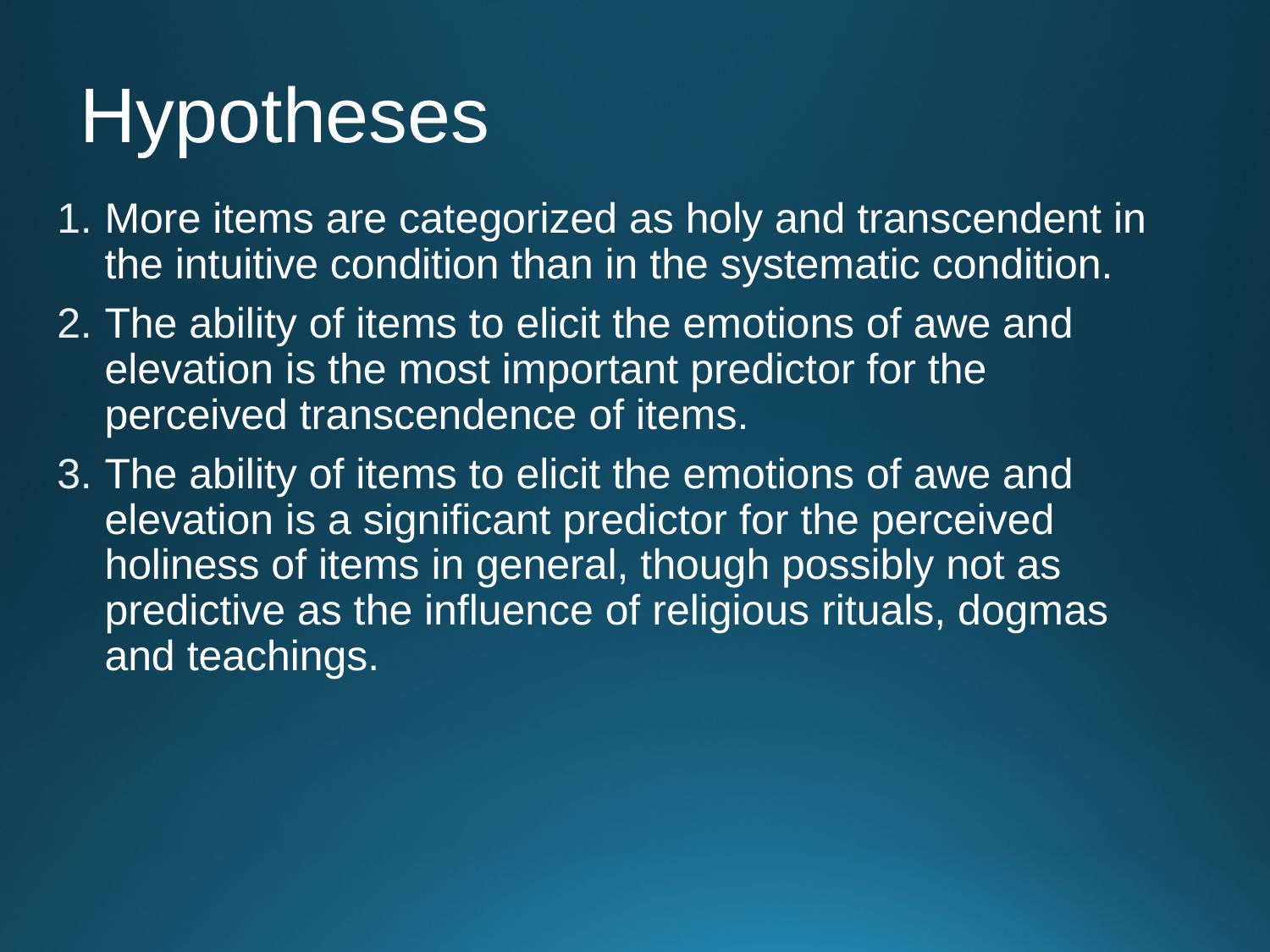

# Hypotheses
More items are categorized as holy and transcendent in the intuitive condition than in the systematic condition.
The ability of items to elicit the emotions of awe and elevation is the most important predictor for the perceived transcendence of items.
The ability of items to elicit the emotions of awe and elevation is a significant predictor for the perceived holiness of items in general, though possibly not as predictive as the influence of religious rituals, dogmas and teachings.